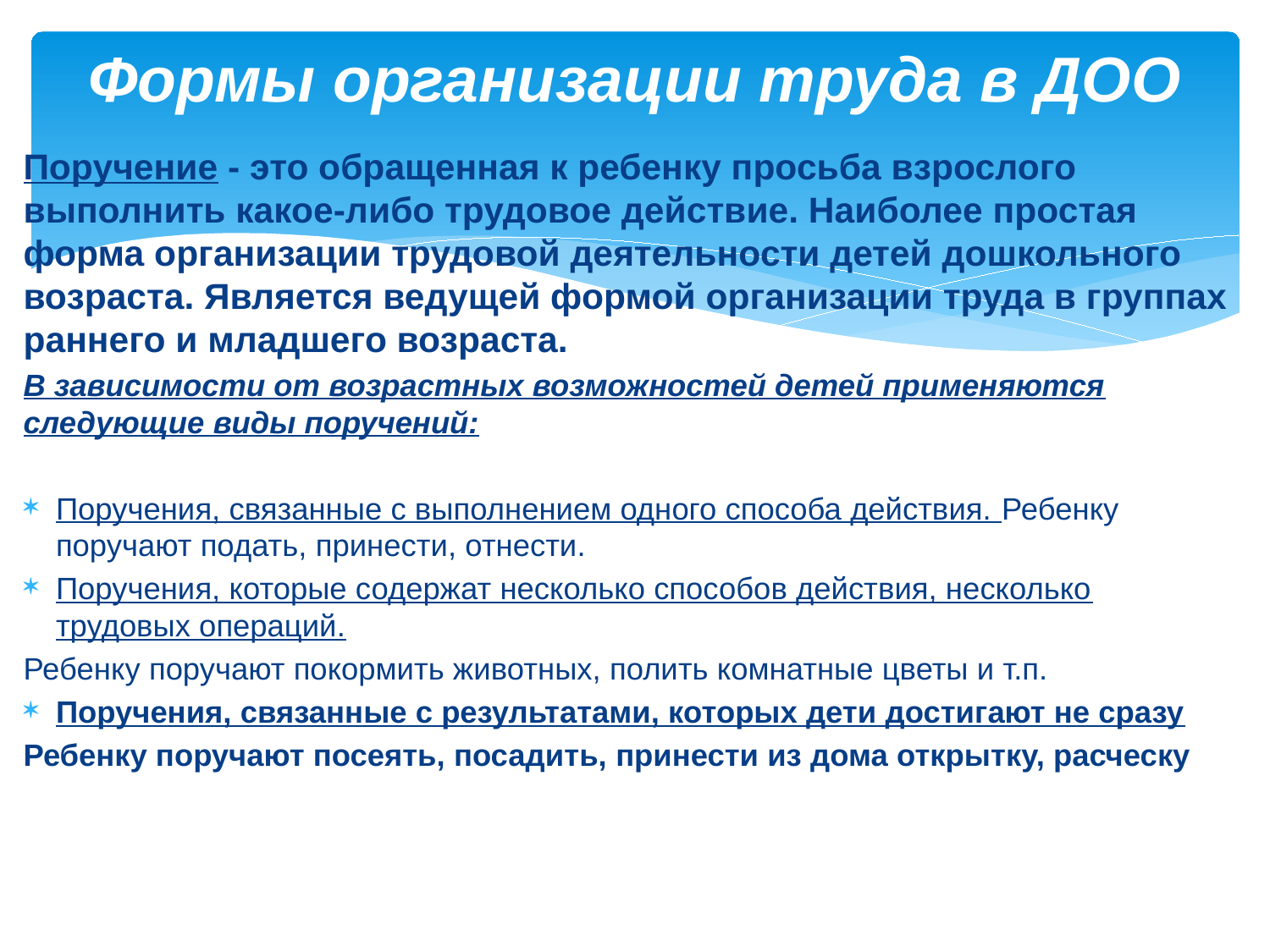

# Формы организации труда в ДОО
Поручение - это обращенная к ребенку просьба взрослого выполнить какое-либо трудовое действие. Наиболее простая форма организации трудовой деятельности детей дошкольного возраста. Является ведущей формой организации труда в группах раннего и младшего возраста.
В зависимости от возрастных возможностей детей применяются следующие виды поручений:

Поручения, связанные с выполнением одного способа действия. Ребенку поручают подать, принести, отнести.
Поручения, которые содержат несколько способов действия, несколько трудовых операций.
Ребенку поручают покормить животных, полить комнатные цветы и т.п.
Поручения, связанные с результатами, которых дети достигают не сразу
Ребенку поручают посеять, посадить, принести из дома открытку, расческу